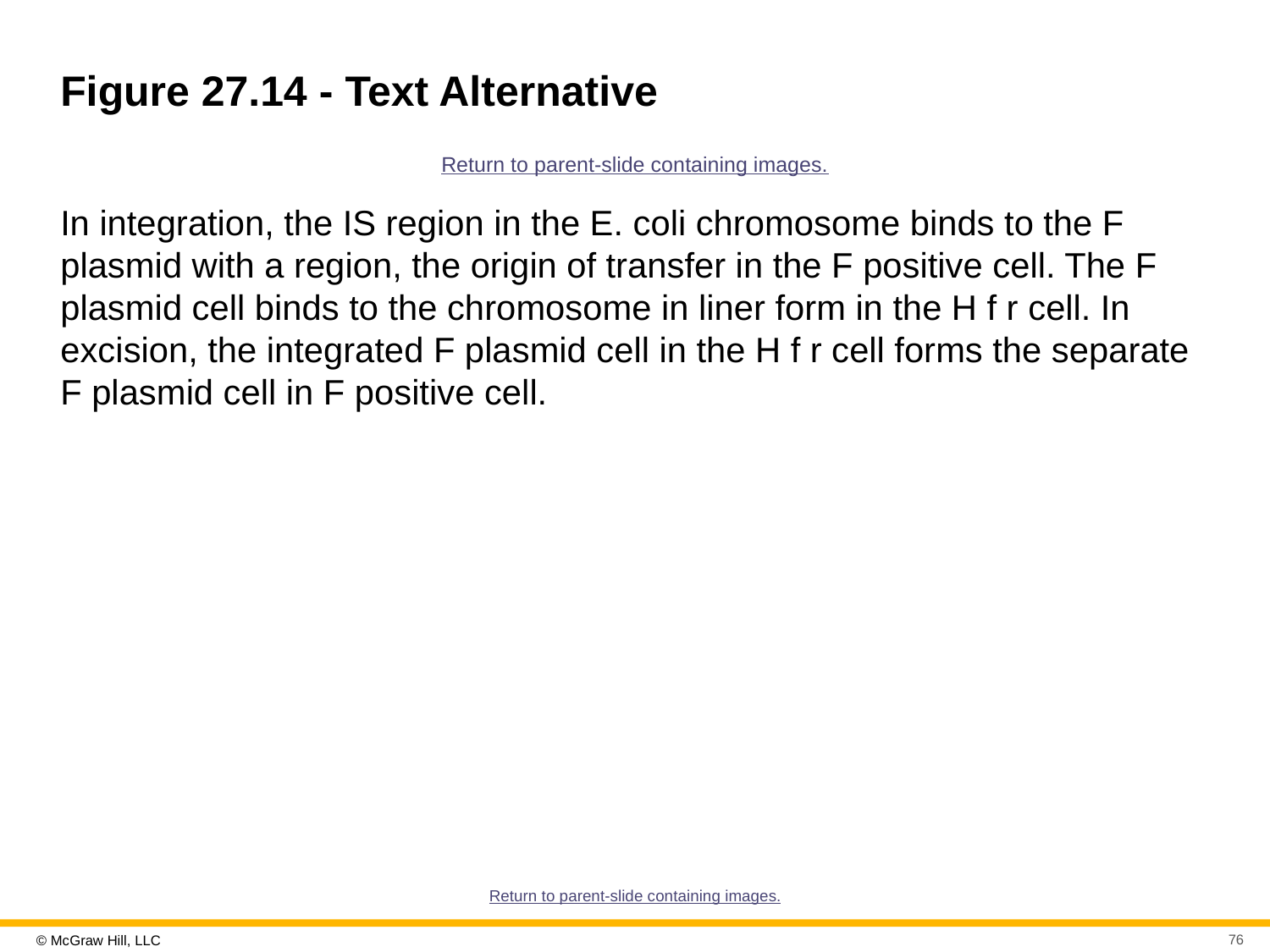

# Figure 27.14 - Text Alternative
Return to parent-slide containing images.
In integration, the IS region in the E. coli chromosome binds to the F plasmid with a region, the origin of transfer in the F positive cell. The F plasmid cell binds to the chromosome in liner form in the H f r cell. In excision, the integrated F plasmid cell in the H f r cell forms the separate F plasmid cell in F positive cell.
Return to parent-slide containing images.
76